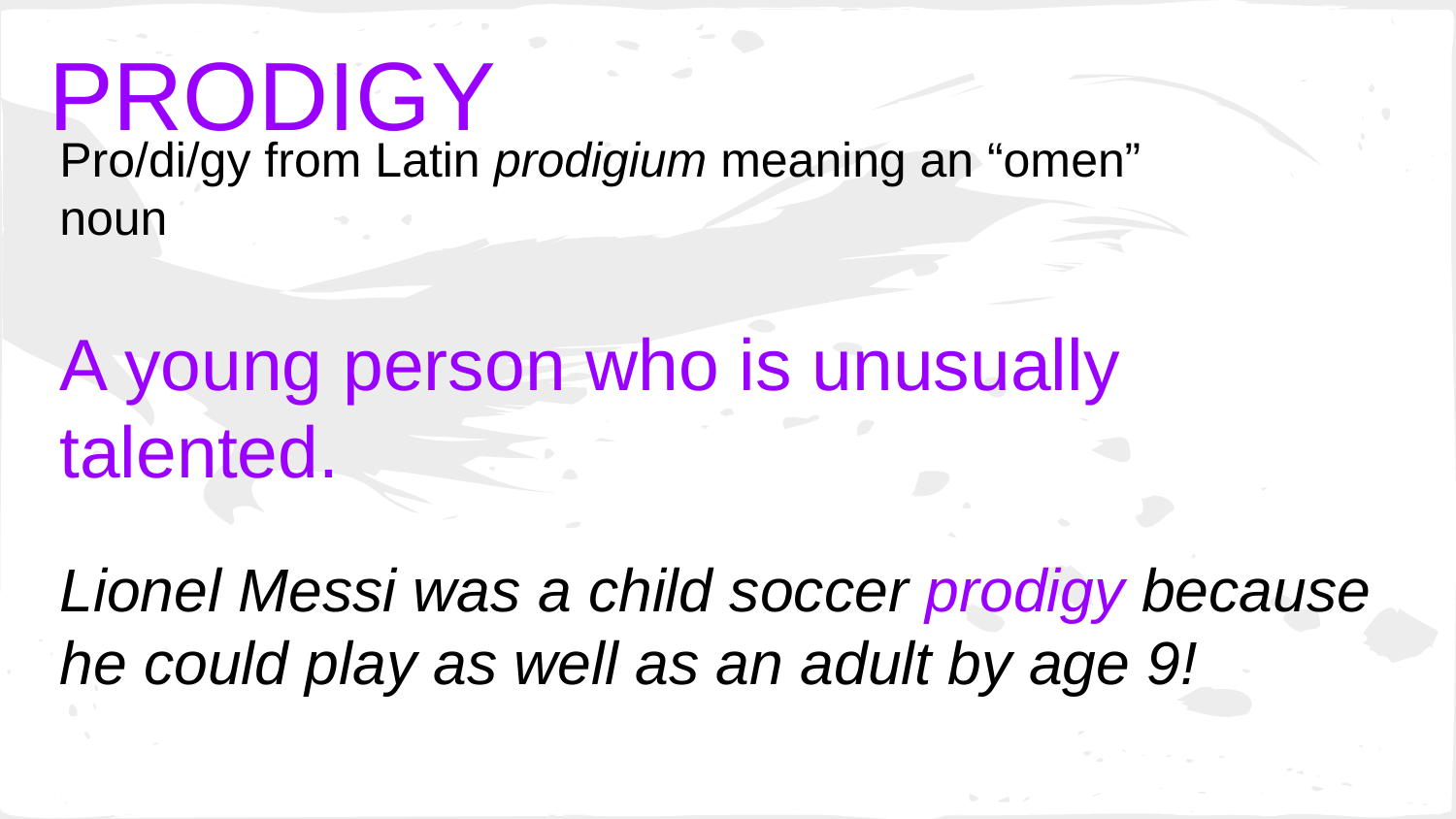

# PRODIGY
Pro/di/gy from Latin prodigium meaning an “omen”
noun

A young person who is unusually talented.

Lionel Messi was a child soccer prodigy because he could play as well as an adult by age 9!